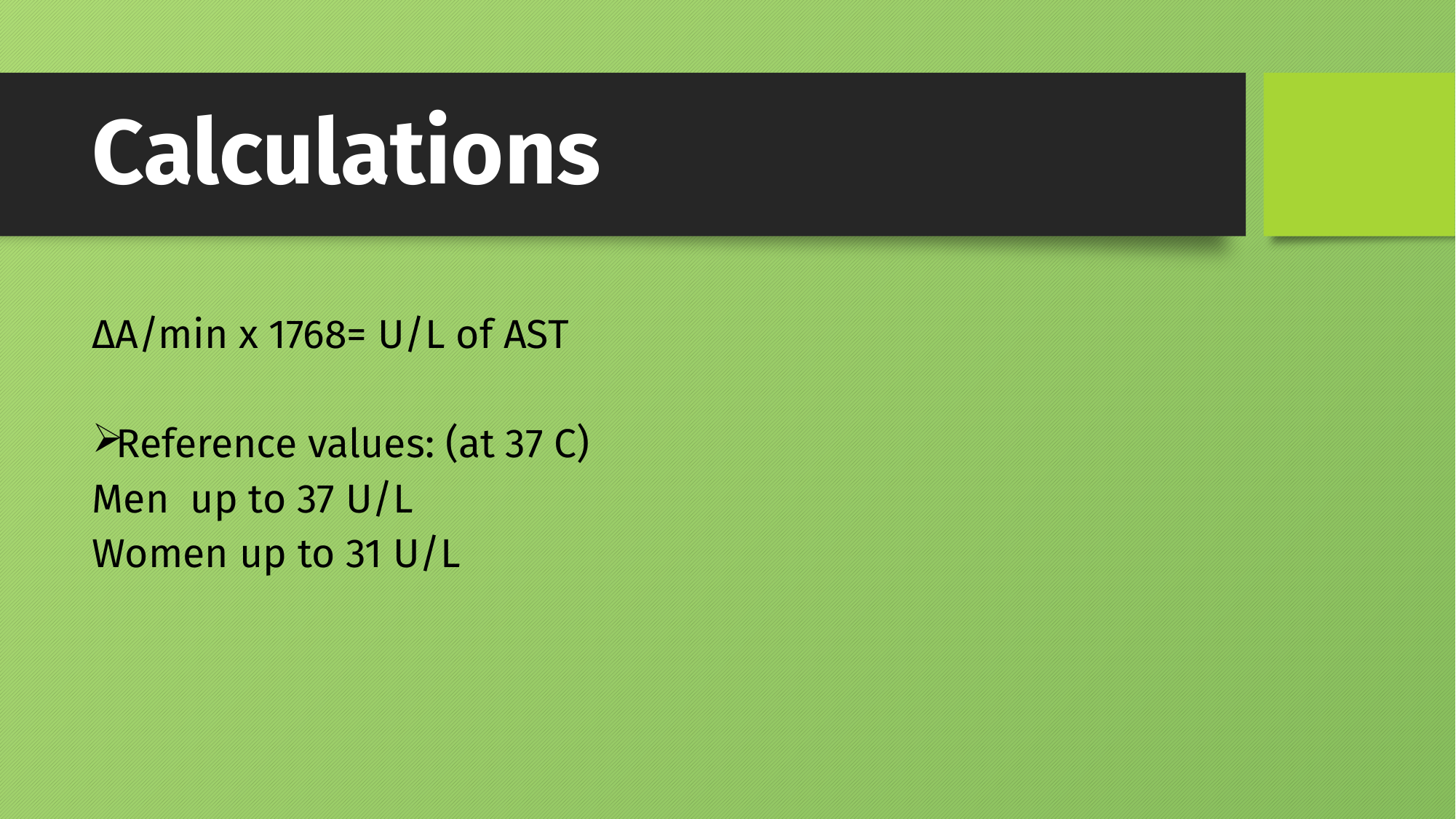

# Calculations
ΔA/min x 1768= U/L of AST

Reference values: (at 37 C)
Men  up to 37 U/L
Women up to 31 U/L